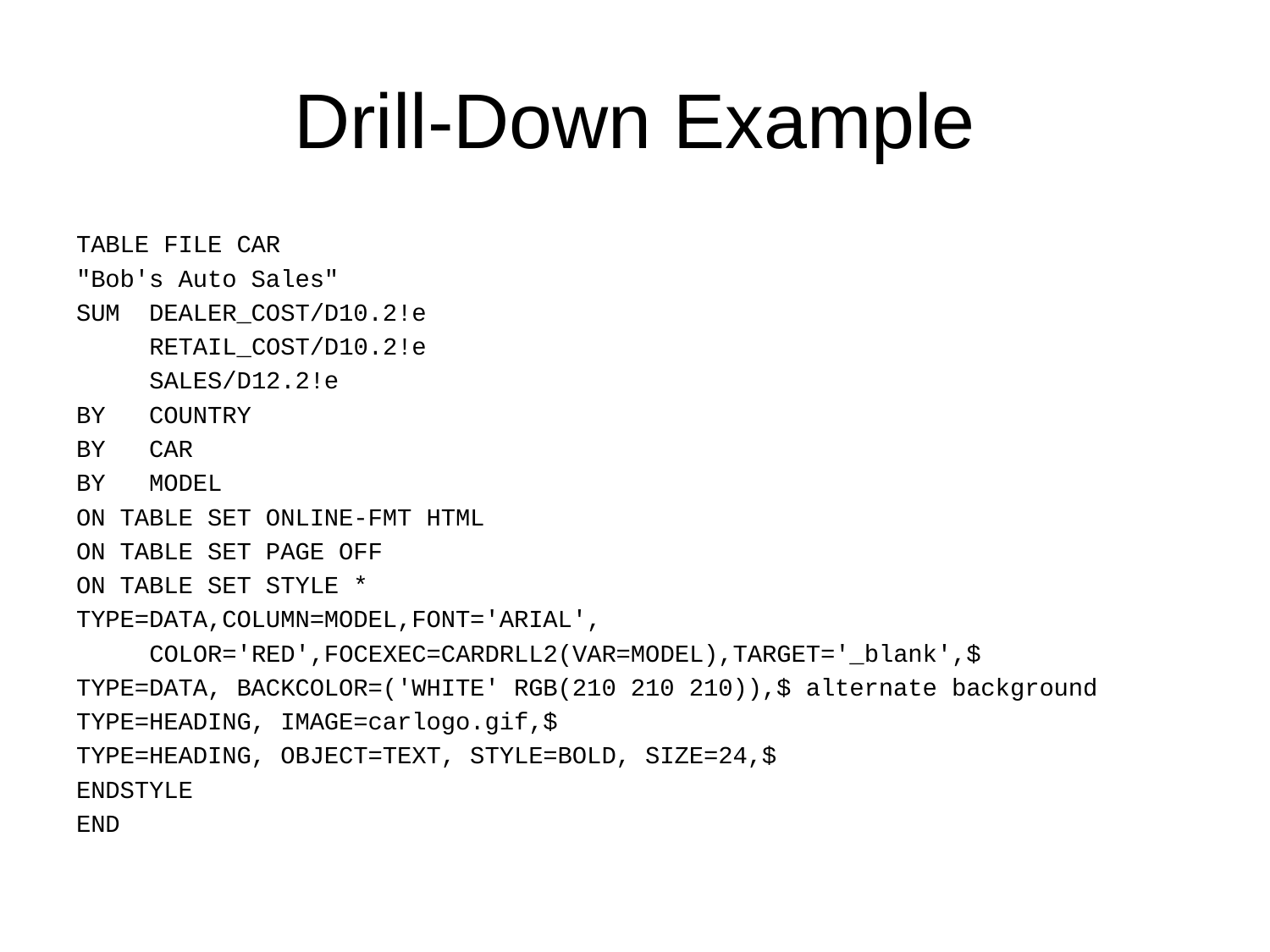

# Drill-Down Example
TABLE FILE CAR
"Bob's Auto Sales"
SUM  DEALER_COST/D10.2!e
     RETAIL_COST/D10.2!e
     SALES/D12.2!e
BY   COUNTRY
BY   CAR
BY   MODEL
ON TABLE SET ONLINE-FMT HTML
ON TABLE SET PAGE OFF
ON TABLE SET STYLE *
TYPE=DATA,COLUMN=MODEL,FONT='ARIAL',
     COLOR='RED',FOCEXEC=CARDRLL2(VAR=MODEL),TARGET='_blank',$
TYPE=DATA, BACKCOLOR=('WHITE' RGB(210 210 210)),$ alternate background
TYPE=HEADING, IMAGE=carlogo.gif,$
TYPE=HEADING, OBJECT=TEXT, STYLE=BOLD, SIZE=24,$
ENDSTYLE
END